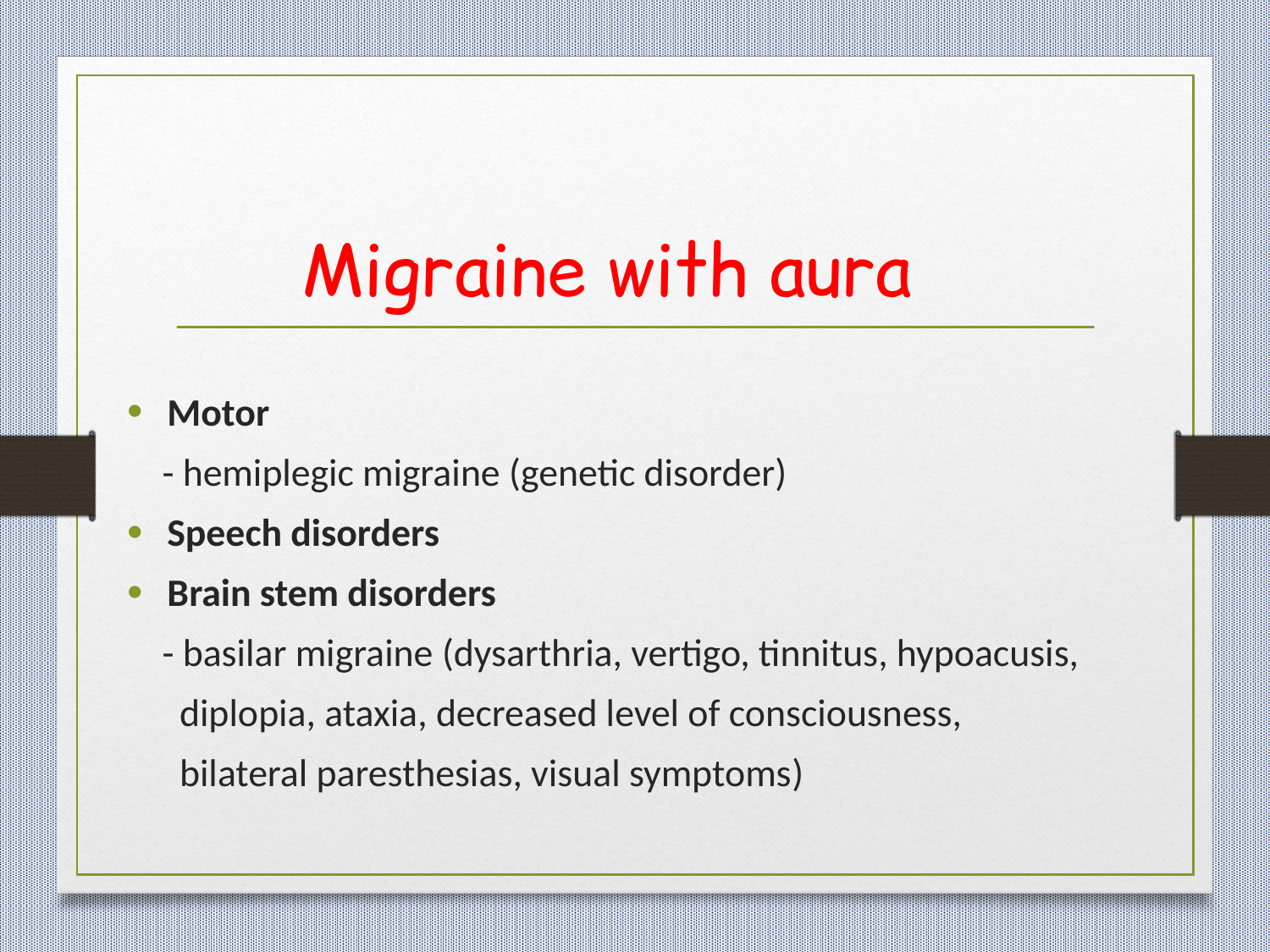

# Migraine with aura
Motor
    - hemiplegic migraine (genetic disorder)
Speech disorders
Brain stem disorders
    - basilar migraine (dysarthria, vertigo, tinnitus, hypoacusis,
      diplopia, ataxia, decreased level of consciousness,
      bilateral paresthesias, visual symptoms)